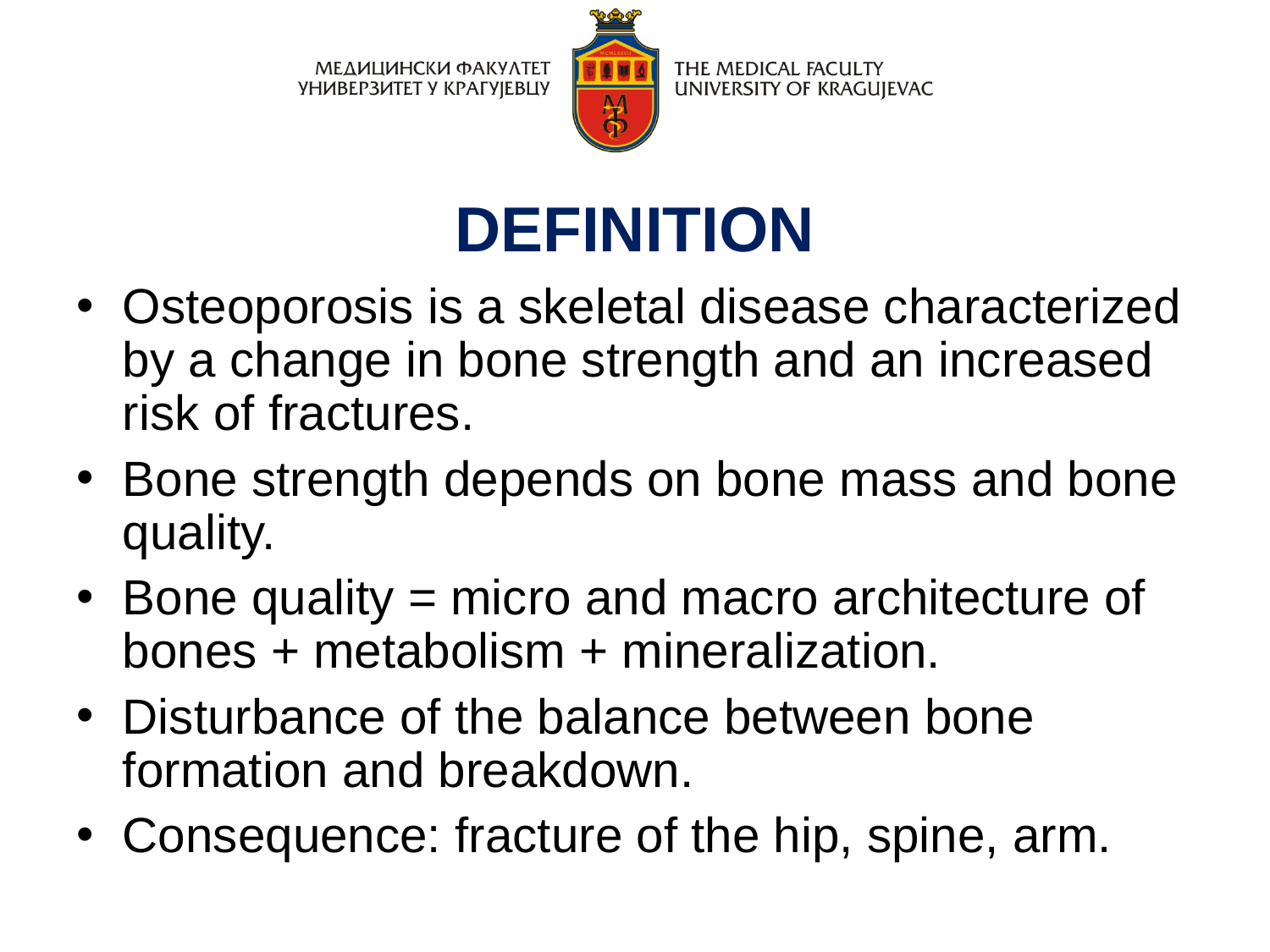

DEFINITION
Osteoporosis is a skeletal disease characterized by a change in bone strength and an increased risk of fractures.
Bone strength depends on bone mass and bone quality.
Bone quality = micro and macro architecture of bones + metabolism + mineralization.
Disturbance of the balance between bone formation and breakdown.
Consequence: fracture of the hip, spine, arm.